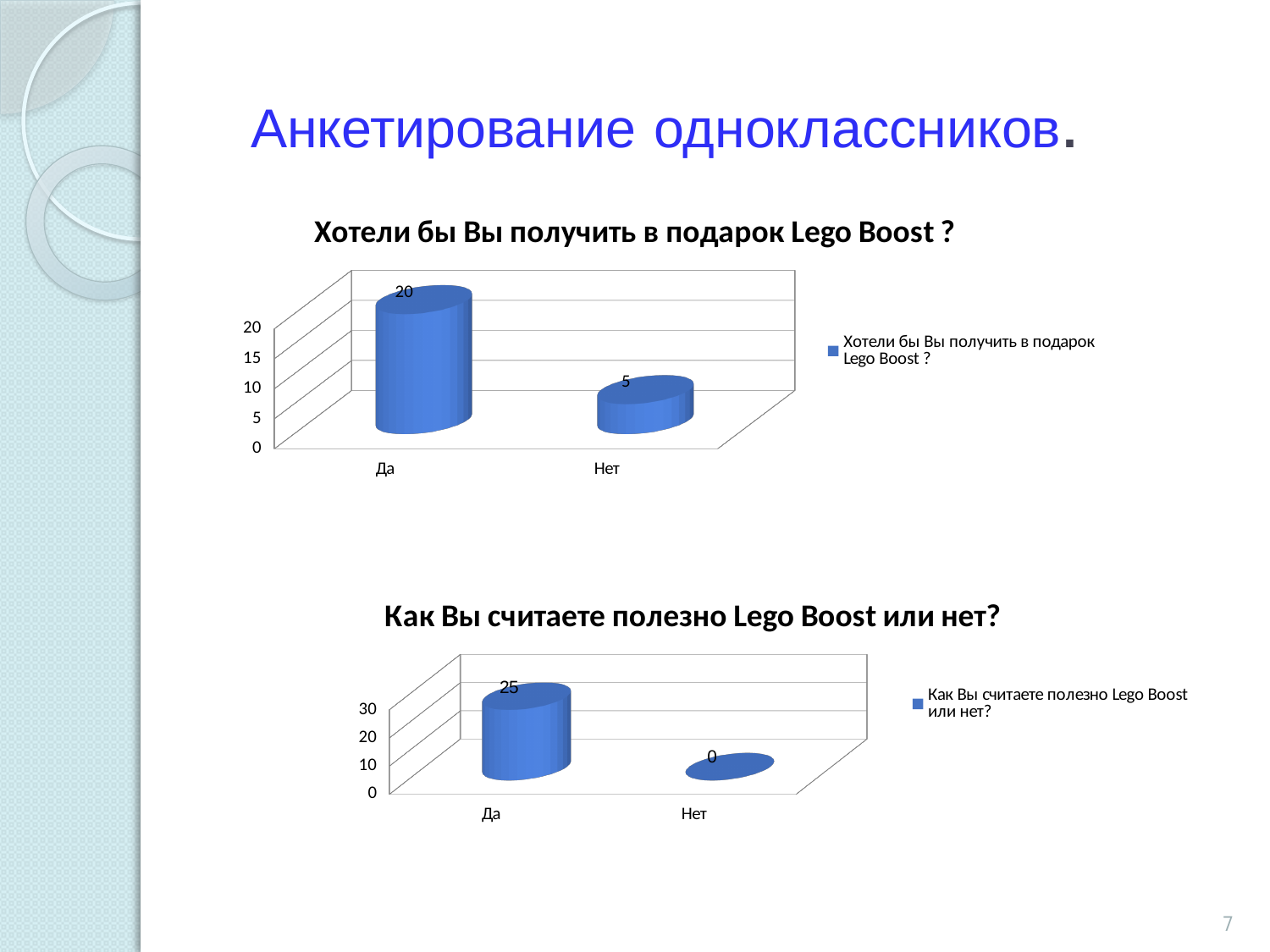

# Анкетирование одноклассников.

[unsupported chart]

[unsupported chart]

7